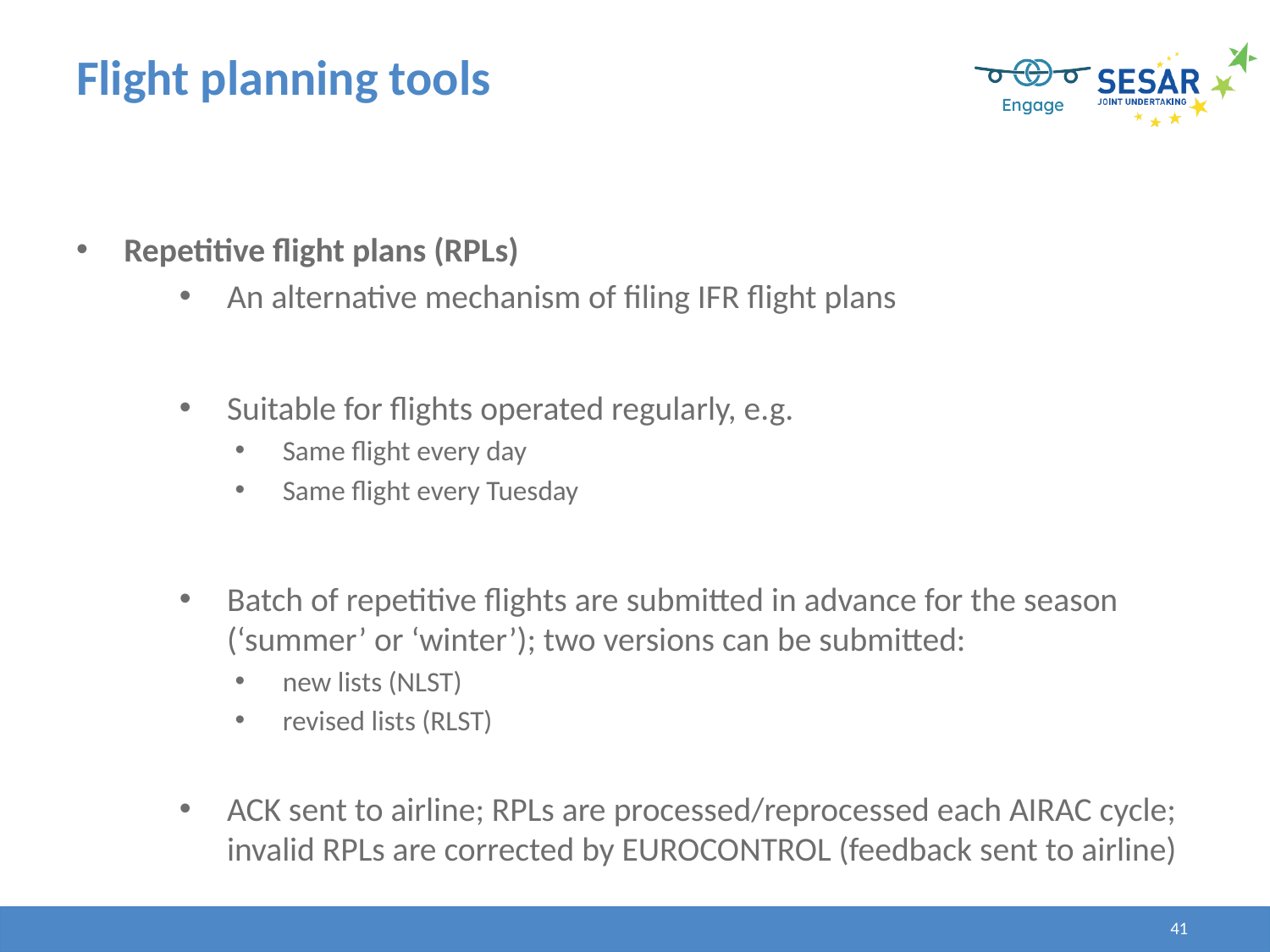

# Flight planning tools
Repetitive flight plans (RPLs)
An alternative mechanism of filing IFR flight plans

Suitable for flights operated regularly, e.g.
Same flight every day
Same flight every Tuesday

Batch of repetitive flights are submitted in advance for the season (‘summer’ or ‘winter’); two versions can be submitted:
new lists (NLST)
revised lists (RLST)

ACK sent to airline; RPLs are processed/reprocessed each AIRAC cycle; invalid RPLs are corrected by EUROCONTROL (feedback sent to airline)
41